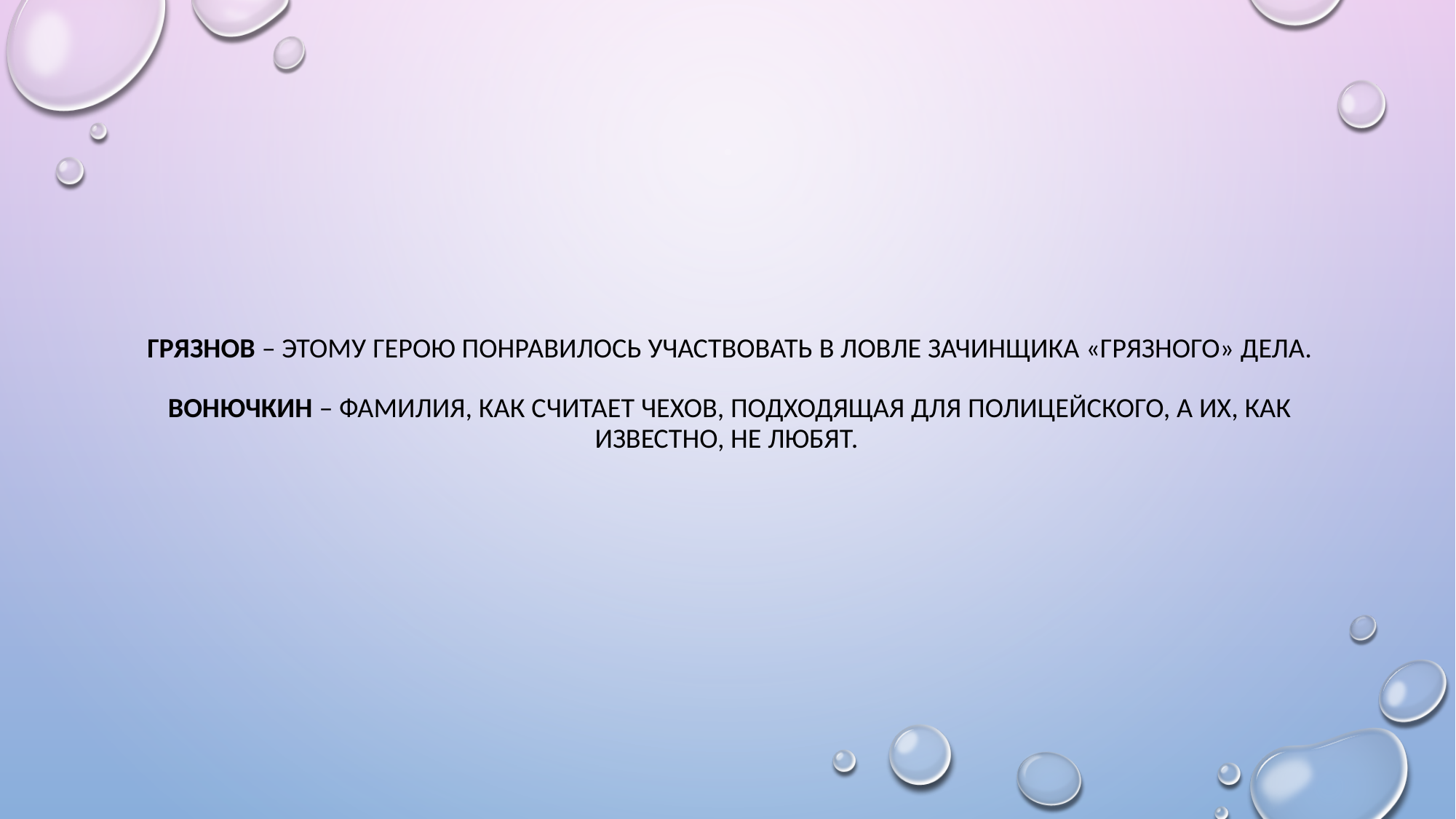

# Грязнов – этому герою понравилось участвовать в ловле зачинщика «грязного» дела. Вонючкин – фамилия, как считает Чехов, подходящая для полицейского, а их, как известно, не любят.